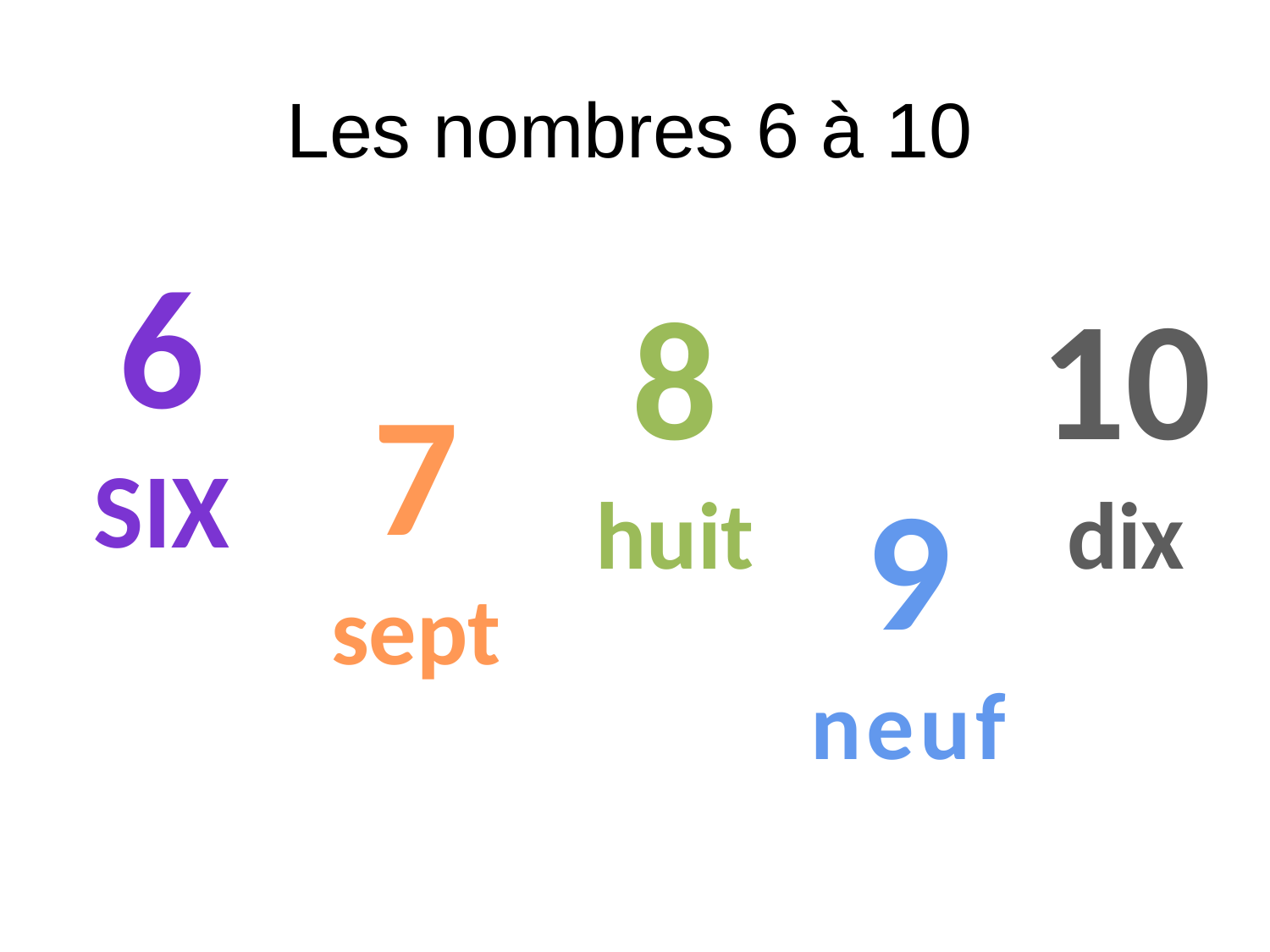

Les nombres 6 à 10
6
six
8
huit
10
dix
7
sept
9
neuf